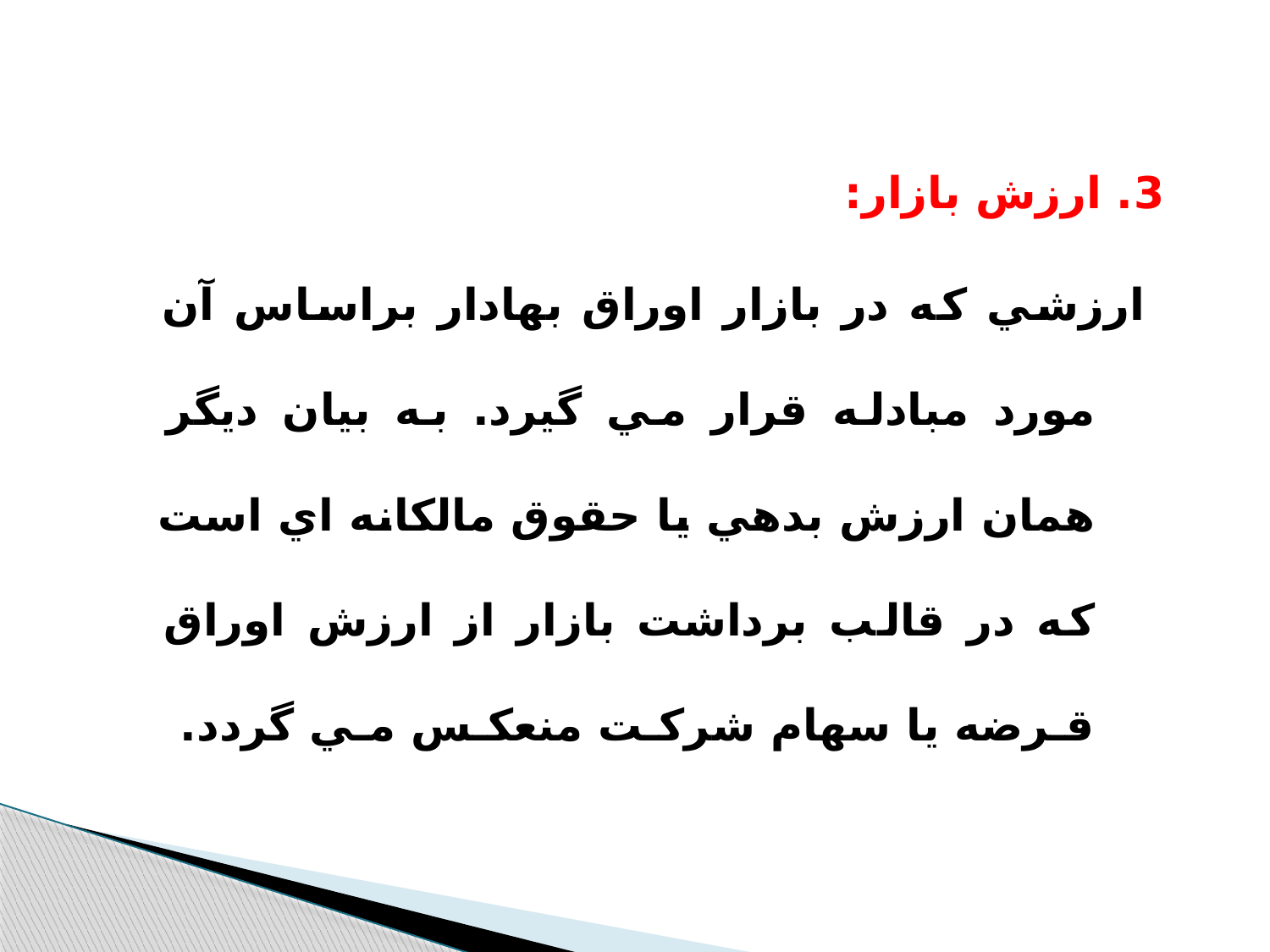

3. ارزش بازار:
 ارزشي كه در بازار اوراق بهادار براساس آن مورد مبادله قرار مي گيرد. به بيان ديگر همان ارزش بدهي يا حقوق مالكانه اي است كه در قالب برداشت بازار از ارزش اوراق قـرضه يا سهام شركـت منعكـس مـي گردد.